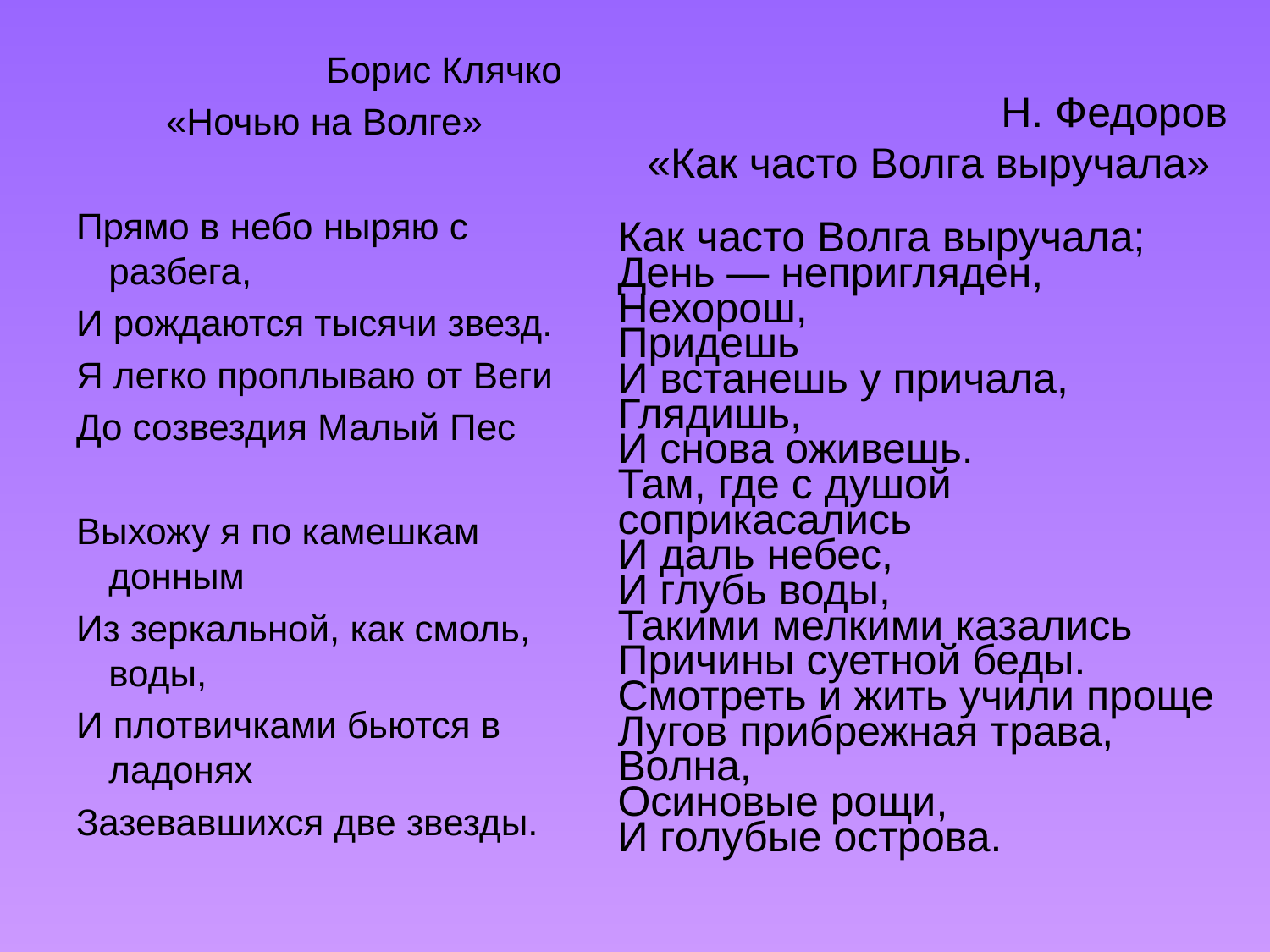

Борис Клячко
«Ночью на Волге»

Прямо в небо ныряю с разбега,
И рождаются тысячи звезд.
Я легко проплываю от Веги
До созвездия Малый Пес

Выхожу я по камешкам донным
Из зеркальной, как смоль, воды,
И плотвичками бьются в ладонях
Зазевавшихся две звезды.

Н. Федоров
 «Как часто Волга выручала»

Как часто Волга выручала;
День — непригляден,
Нехорош,
Придешь
И встанешь у причала,
Глядишь,
И снова оживешь.
Там, где с душой соприкасались
И даль небес,
И глубь воды,
Такими мелкими казались
Причины суетной беды.
Смотреть и жить учили проще
Лугов прибрежная трава,
Волна,
Осиновые рощи,
И голубые острова.